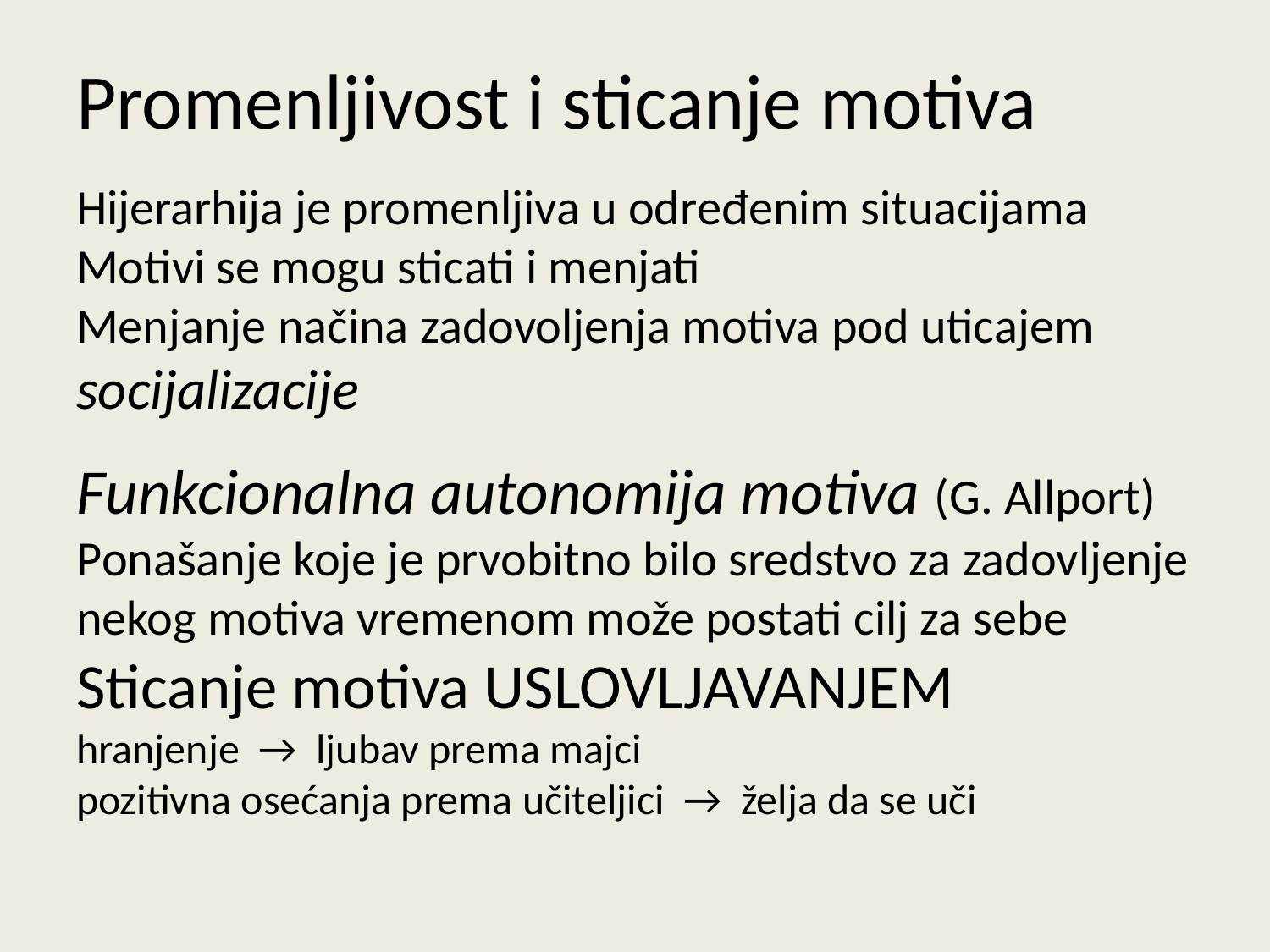

# Promenljivost i sticanje motiva
Hijerarhija je promenljiva u određenim situacijama
Motivi se mogu sticati i menjati
Menjanje načina zadovoljenja motiva pod uticajem socijalizacije

Funkcionalna autonomija motiva (G. Allport)
Ponašanje koje je prvobitno bilo sredstvo za zadovljenje nekog motiva vremenom može postati cilj za sebe
Sticanje motiva USLOVLJAVANJEM
hranjenje  →  ljubav prema majci
pozitivna osećanja prema učiteljici  →  želja da se uči